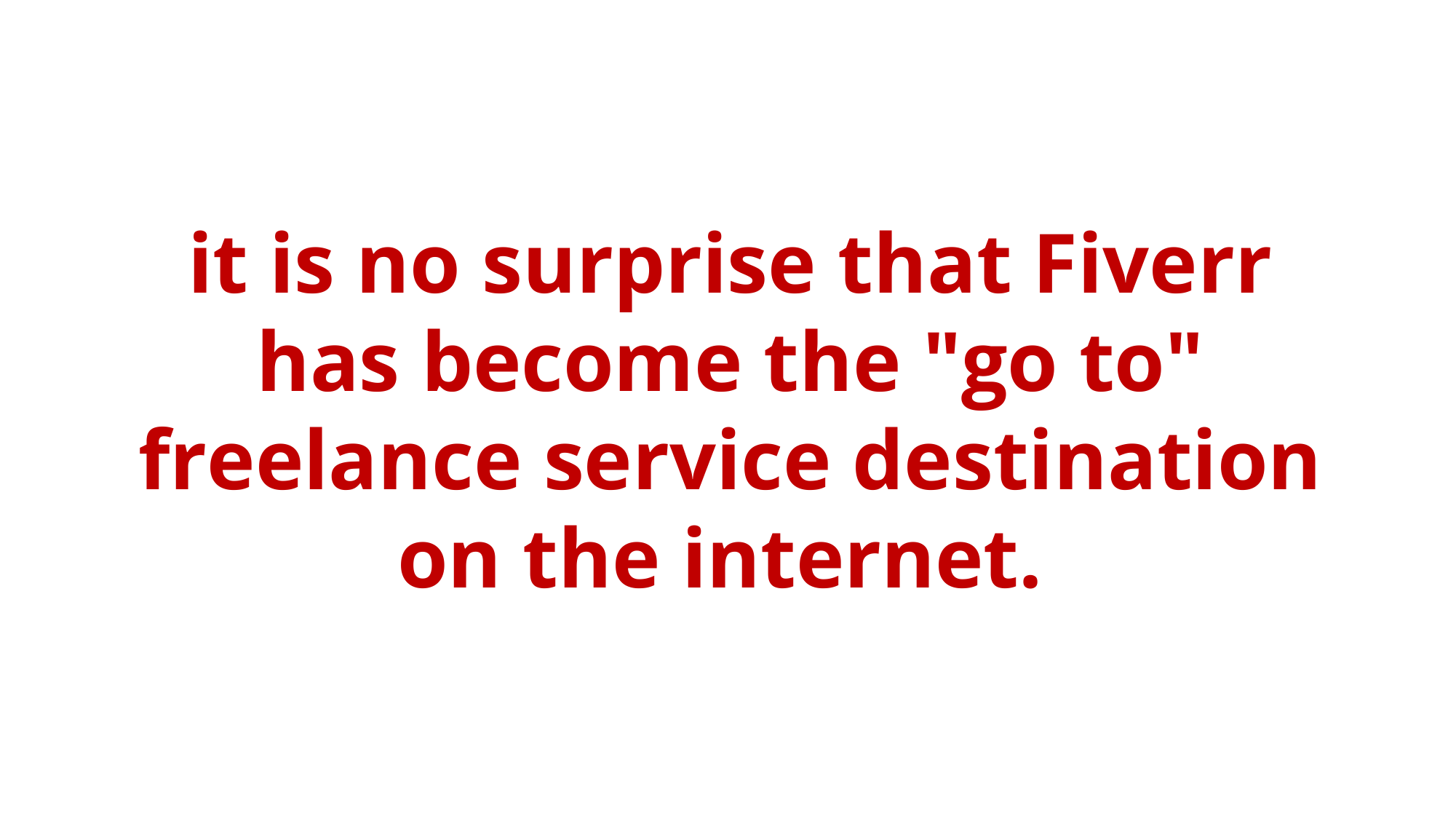

it is no surprise that Fiverr has become the "go to" freelance service destination on the internet.